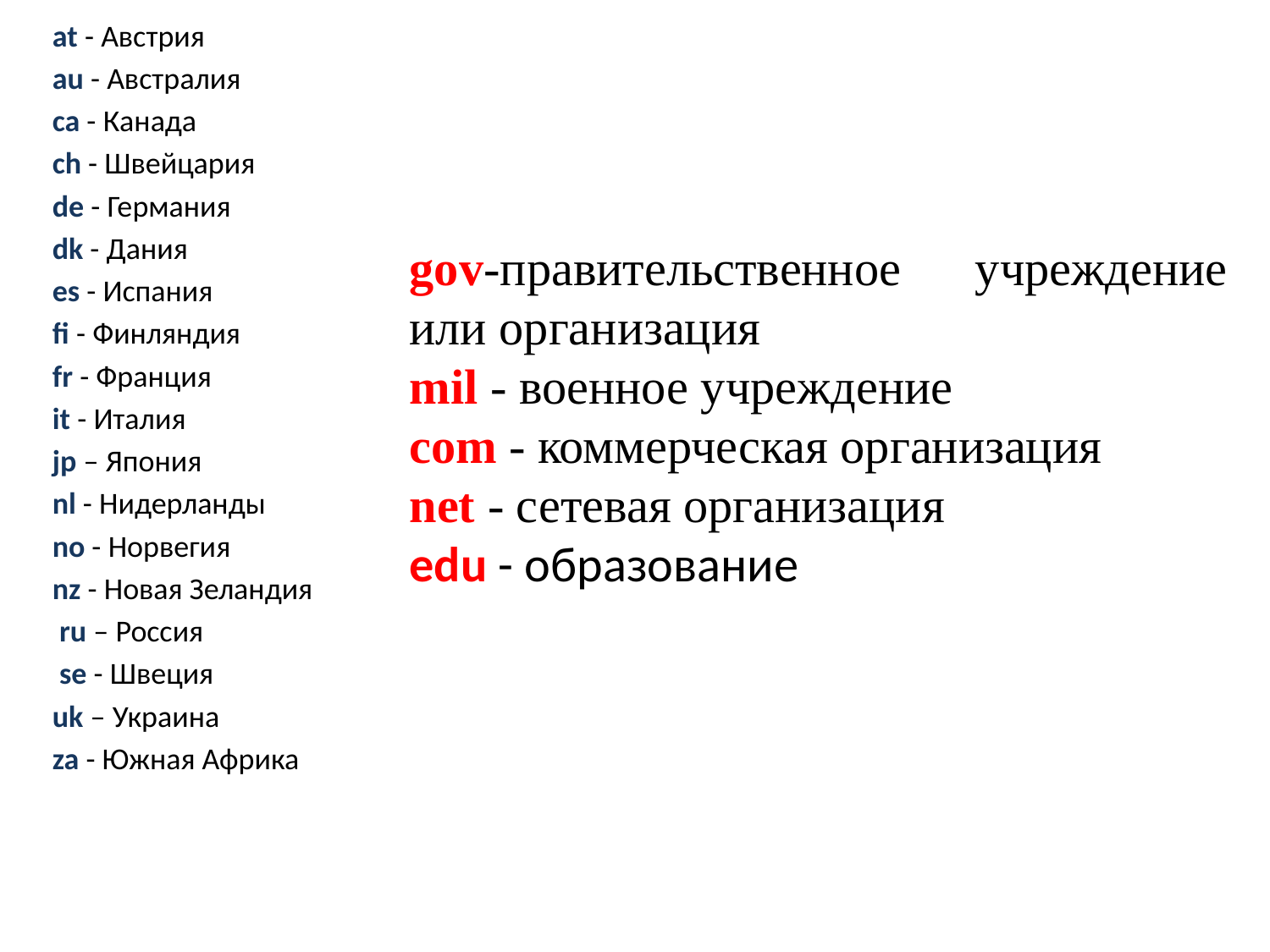

at - Австрия
au - Австралия
ca - Канада
ch - Швейцария
de - Германия
dk - Дания
es - Испания
fi - Финляндия
fr - Франция
it - Италия
jp – Япония
nl - Нидерланды
no - Норвегия
nz - Новая Зеландия
 ru – Россия
 se - Швеция
uk – Украина
za - Южная Африка

gov-правительственное  учреждение или организация
mil - военное учреждение
com - коммерческая организация
net - сетевая организация
edu - образование